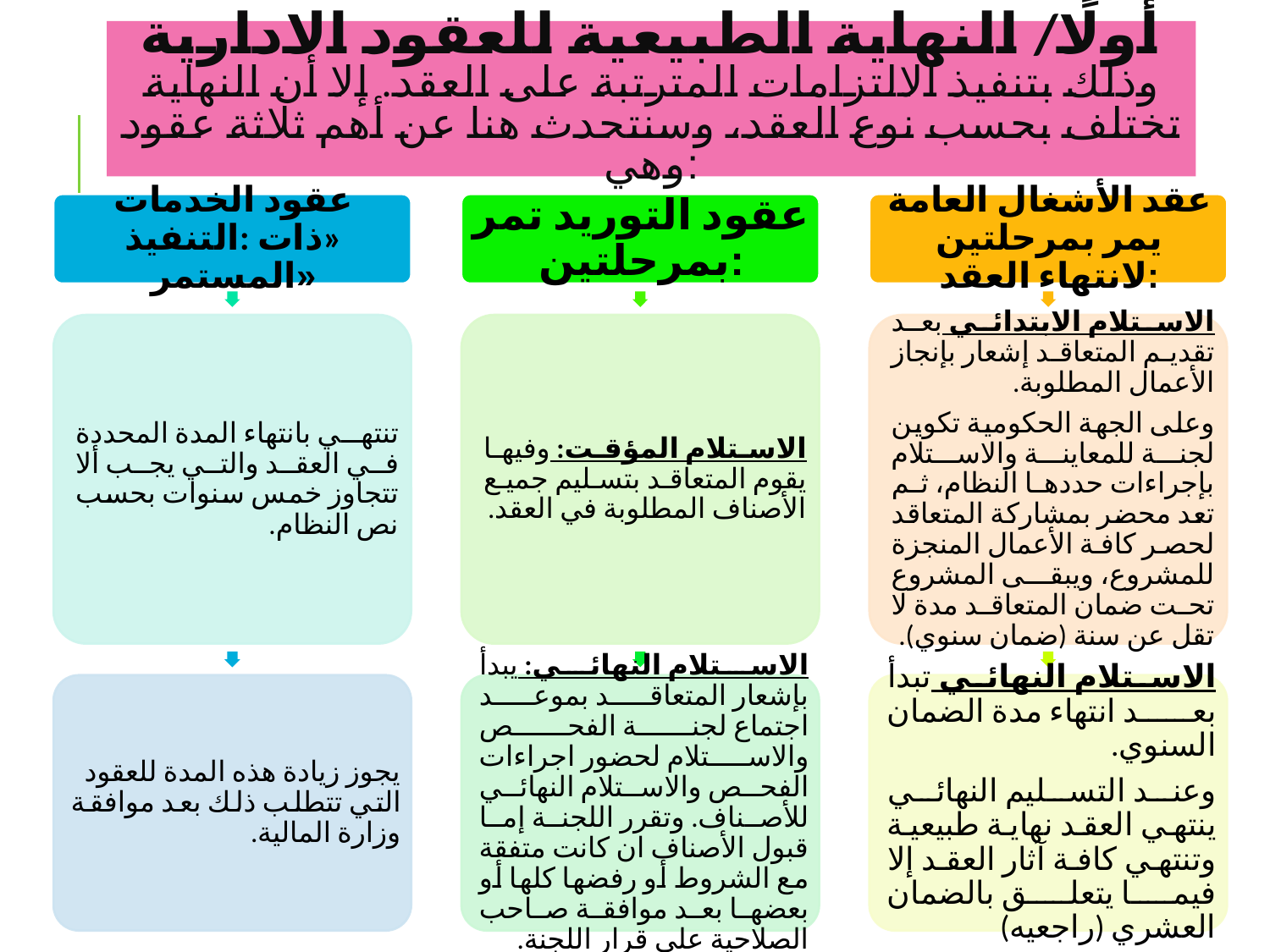

# أولًا/ النهاية الطبيعية للعقود الادارية وذلك بتنفيذ الالتزامات المترتبة على العقد. إلا أن النهاية تختلف بحسب نوع العقد، وسنتحدث هنا عن أهم ثلاثة عقود وهي:
عقد الأشغال العامة يمر بمرحلتين لانتهاء العقد:
الاستلام الابتدائي بعد تقديم المتعاقد إشعار بإنجاز الأعمال المطلوبة.
وعلى الجهة الحكومية تكوين لجنة للمعاينة والاستلام بإجراءات حددها النظام، ثم تعد محضر بمشاركة المتعاقد لحصر كافة الأعمال المنجزة للمشروع، ويبقى المشروع تحت ضمان المتعاقد مدة لا تقل عن سنة (ضمان سنوي).
الاستلام النهائي تبدأ بعد انتهاء مدة الضمان السنوي.
وعند التسليم النهائي ينتهي العقد نهاية طبيعية وتنتهي كافة آثار العقد إلا فيما يتعلق بالضمان العشري (راجعيه)
عقود التوريد تمر بمرحلتين:
الاستلام المؤقت: وفيها يقوم المتعاقد بتسليم جميع الأصناف المطلوبة في العقد.
الاستلام النهائي: يبدأ بإشعار المتعاقد بموعد اجتماع لجنة الفحص والاستلام لحضور اجراءات الفحص والاستلام النهائي للأصناف. وتقرر اللجنة إما قبول الأصناف ان كانت متفقة مع الشروط أو رفضها كلها أو بعضها بعد موافقة صاحب الصلاحية على قرار اللجنة.
عقود الخدمات «ذات :التنفيذ المستمر»
تنتهي بانتهاء المدة المحددة في العقد والتي يجب ألا تتجاوز خمس سنوات بحسب نص النظام.
يجوز زيادة هذه المدة للعقود التي تتطلب ذلك بعد موافقة وزارة المالية.